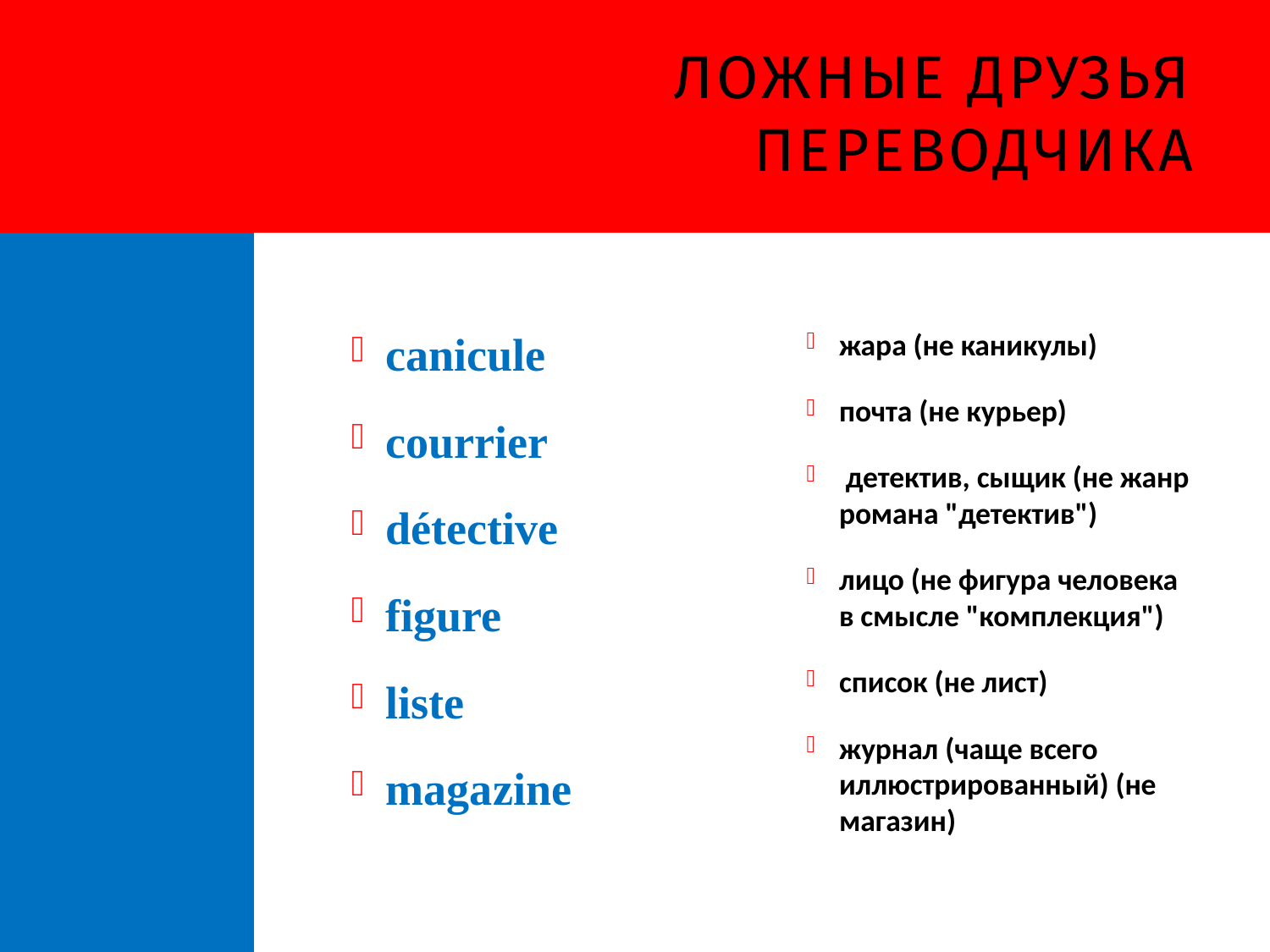

# Ложные друзья переводчика
canicule
courrier
détective
figure
liste
magazine

жара (не каникулы)
почта (не курьер)
 детектив, сыщик (не жанр романа "детектив")
лицо (не фигура человека в смысле "комплекция")
список (не лист)
жуpнал (чаще всего иллюстрированный) (не магазин)